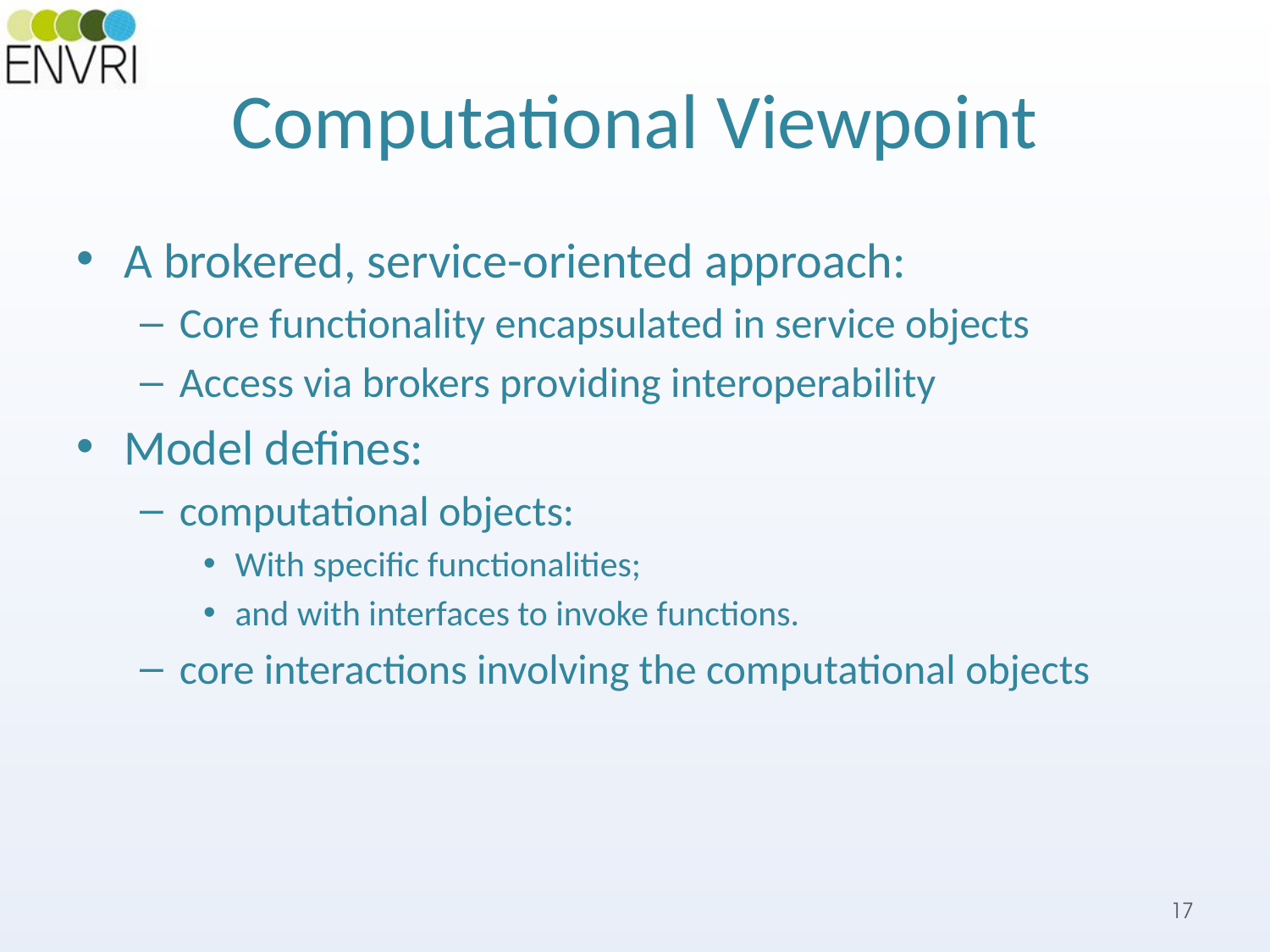

# Computational Viewpoint
A brokered, service-oriented approach:
Core functionality encapsulated in service objects
Access via brokers providing interoperability
Model defines:
computational objects:
With specific functionalities;
and with interfaces to invoke functions.
core interactions involving the computational objects
17